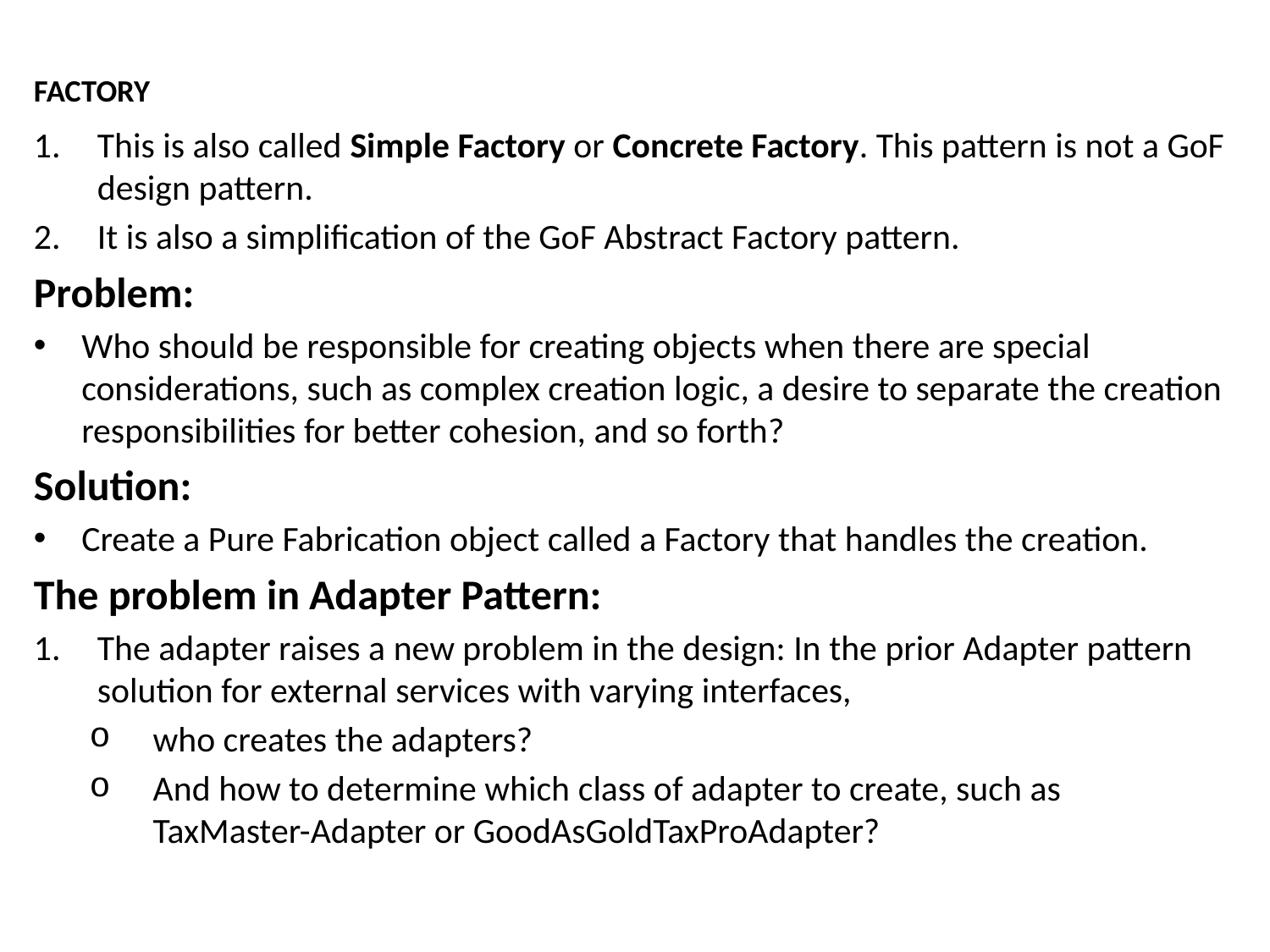

# FACTORY
This is also called Simple Factory or Concrete Factory. This pattern is not a GoF design pattern.
It is also a simplification of the GoF Abstract Factory pattern.
Problem:
Who should be responsible for creating objects when there are special considerations, such as complex creation logic, a desire to separate the creation responsibilities for better cohesion, and so forth?
Solution:
Create a Pure Fabrication object called a Factory that handles the creation.
The problem in Adapter Pattern:
The adapter raises a new problem in the design: In the prior Adapter pattern solution for external services with varying interfaces,
who creates the adapters?
And how to determine which class of adapter to create, such as TaxMaster-Adapter or GoodAsGoldTaxProAdapter?